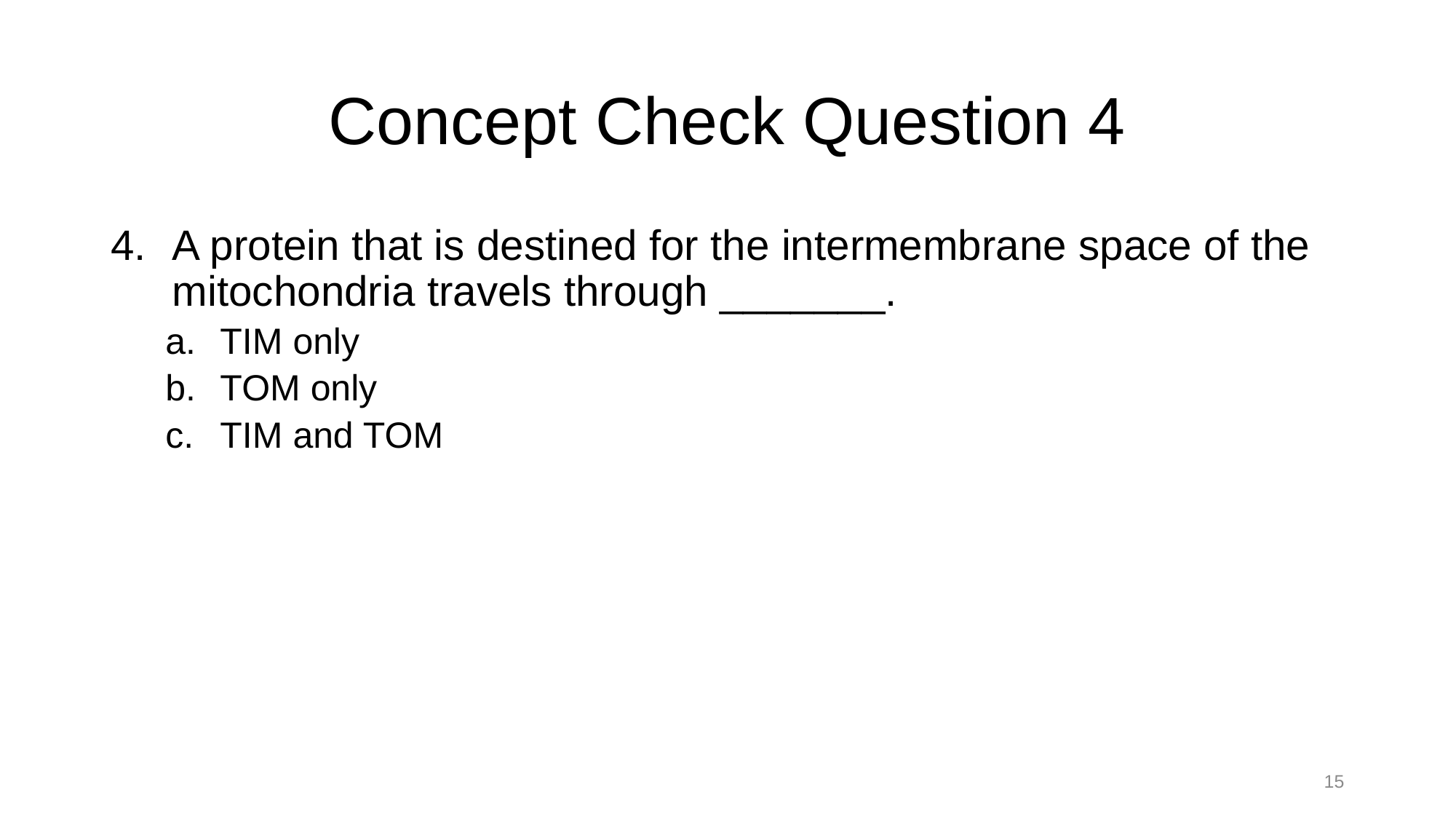

# Concept Check Question 4
A protein that is destined for the intermembrane space of the mitochondria travels through _______.
TIM only
TOM only
TIM and TOM

15